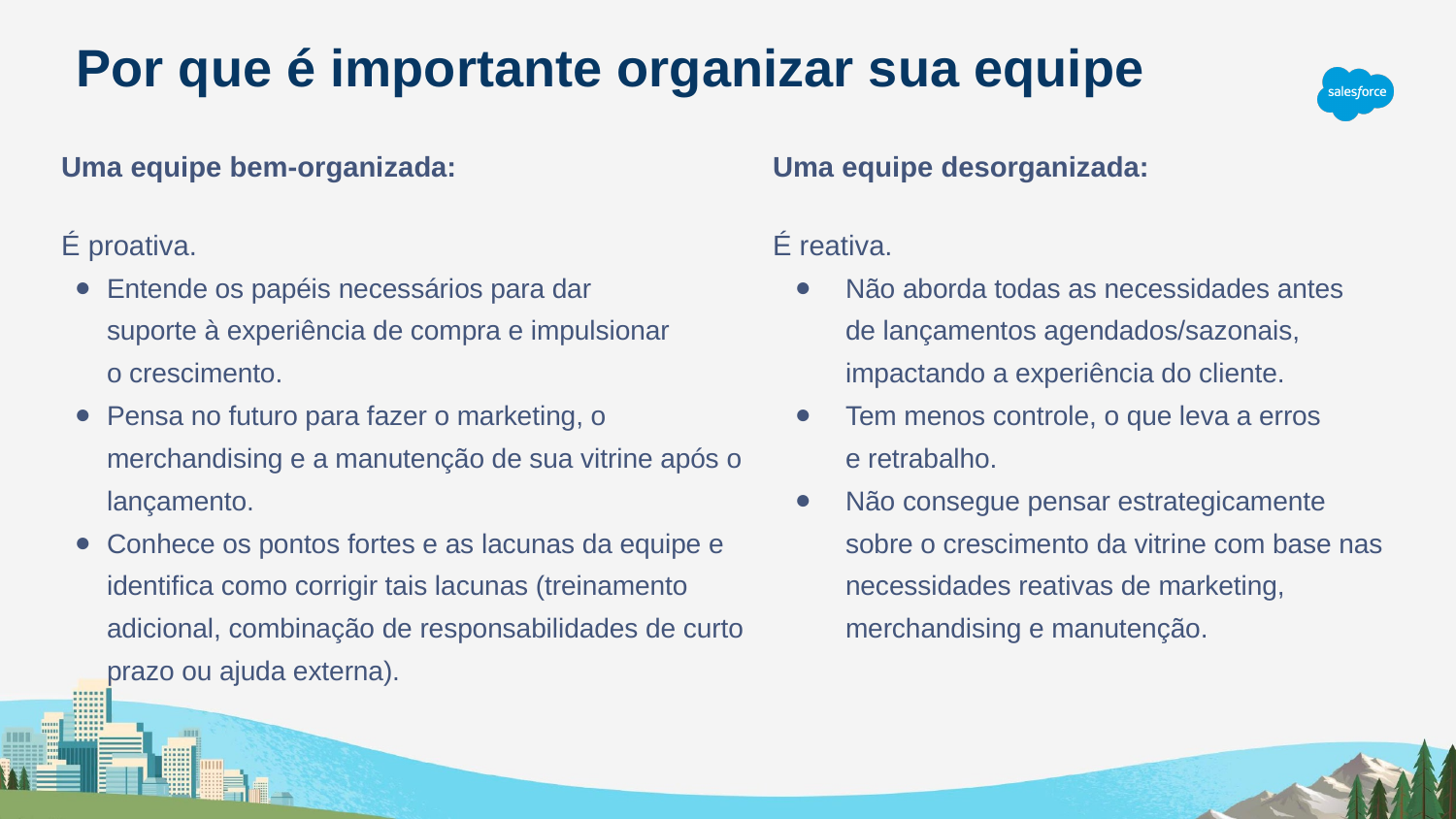

Por que é importante organizar sua equipe
Uma equipe bem-organizada:

É proativa.
Entende os papéis necessários para dar
suporte à experiência de compra e impulsionar
o crescimento.
Pensa no futuro para fazer o marketing, o merchandising e a manutenção de sua vitrine após o lançamento.
Conhece os pontos fortes e as lacunas da equipe e identifica como corrigir tais lacunas (treinamento adicional, combinação de responsabilidades de curto prazo ou ajuda externa).
Uma equipe desorganizada:

É reativa.
Não aborda todas as necessidades antes
de lançamentos agendados/sazonais, impactando a experiência do cliente.
Tem menos controle, o que leva a erros
e retrabalho.
Não consegue pensar estrategicamente sobre o crescimento da vitrine com base nas necessidades reativas de marketing, merchandising e manutenção.